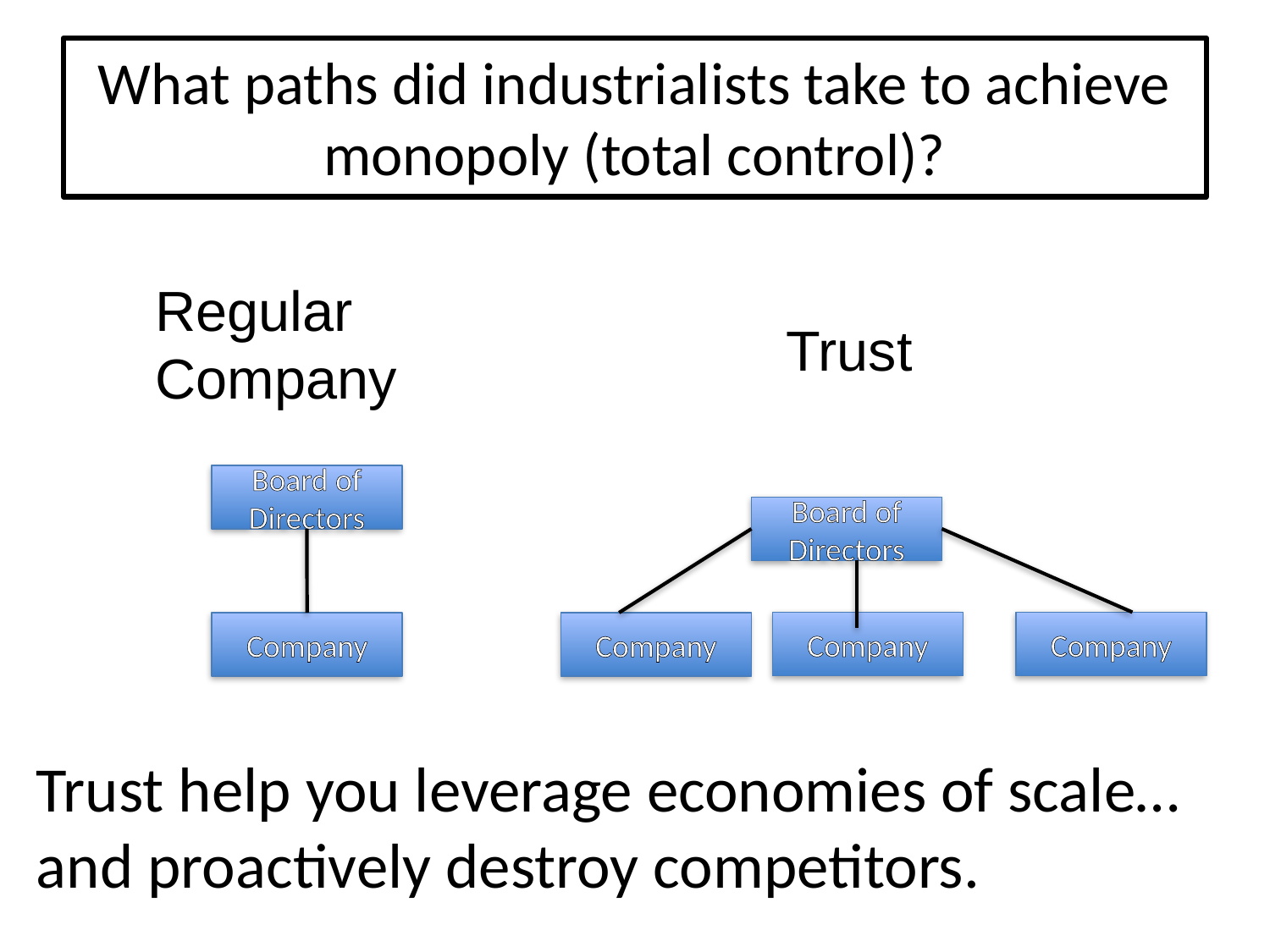

What paths did industrialists take to achieve monopoly (total control)?
Regular Company
Trust
Board of Directors
Board of Directors
Company
Company
Company
Company
Trust help you leverage economies of scale…and proactively destroy competitors.